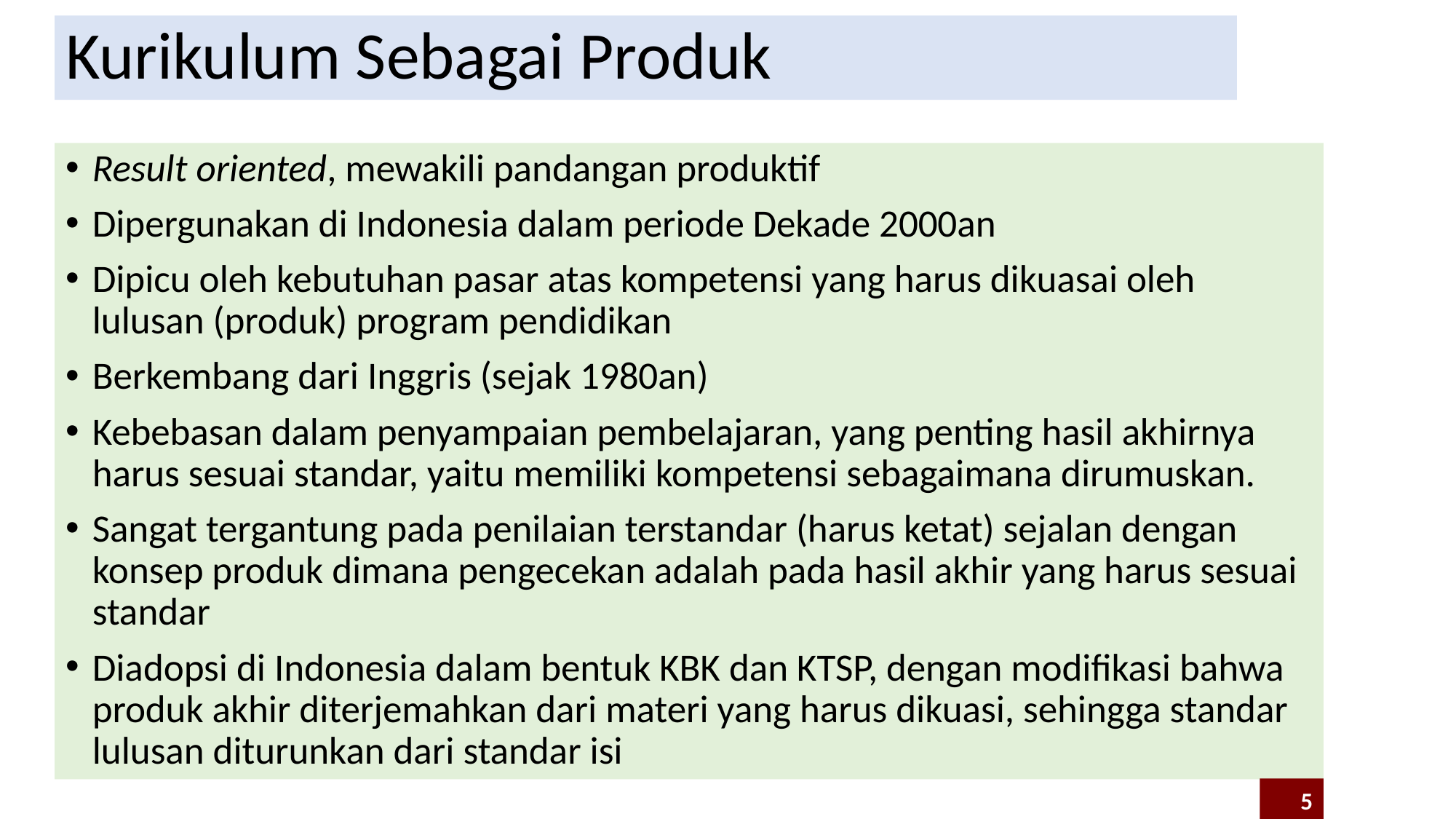

# Kurikulum Sebagai Produk
Result oriented, mewakili pandangan produktif
Dipergunakan di Indonesia dalam periode Dekade 2000an
Dipicu oleh kebutuhan pasar atas kompetensi yang harus dikuasai oleh lulusan (produk) program pendidikan
Berkembang dari Inggris (sejak 1980an)
Kebebasan dalam penyampaian pembelajaran, yang penting hasil akhirnya harus sesuai standar, yaitu memiliki kompetensi sebagaimana dirumuskan.
Sangat tergantung pada penilaian terstandar (harus ketat) sejalan dengan konsep produk dimana pengecekan adalah pada hasil akhir yang harus sesuai standar
Diadopsi di Indonesia dalam bentuk KBK dan KTSP, dengan modifikasi bahwa produk akhir diterjemahkan dari materi yang harus dikuasi, sehingga standar lulusan diturunkan dari standar isi
5